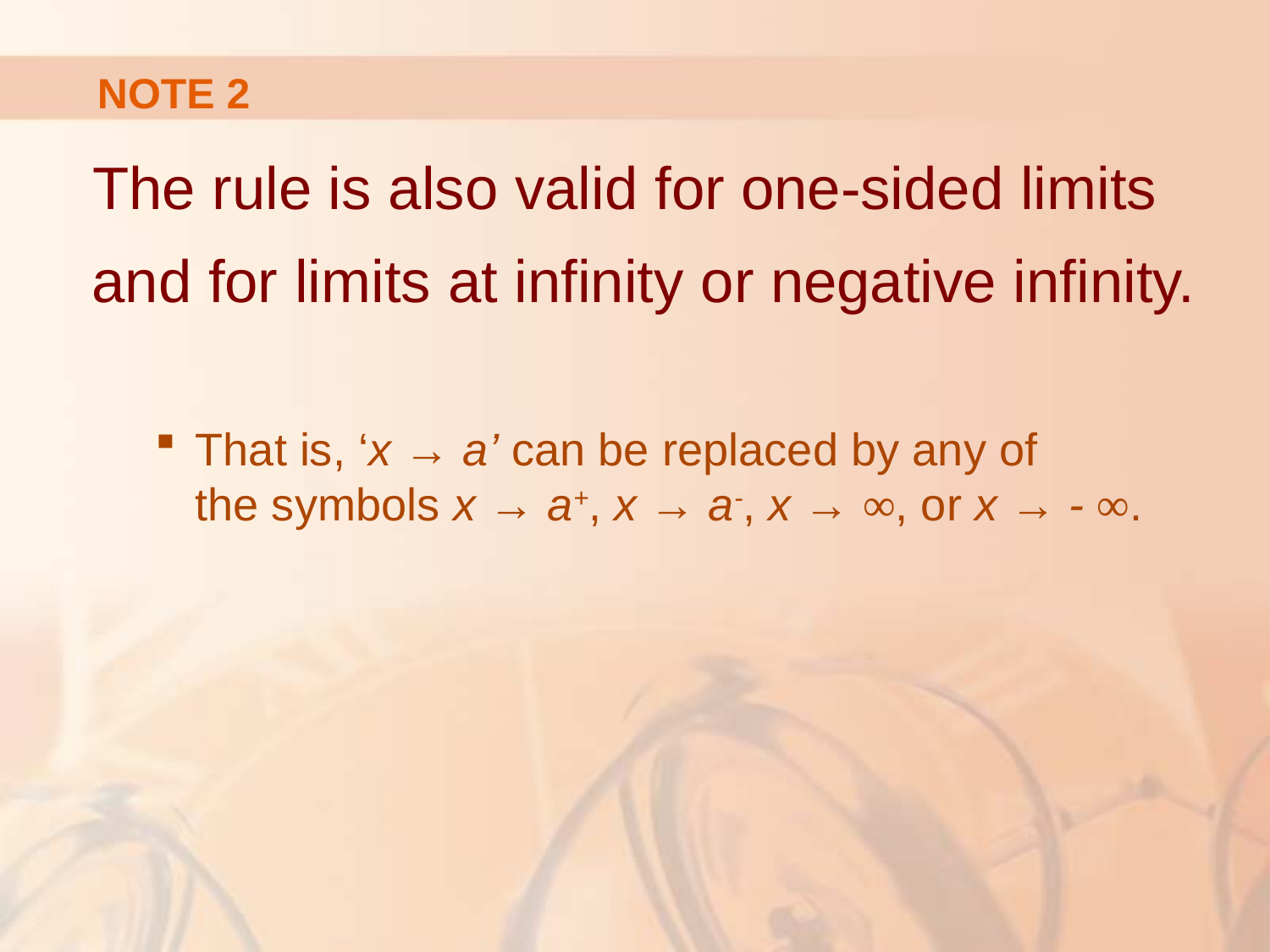

# NOTE 2
The rule is also valid for one-sided limits and for limits at infinity or negative infinity.

That is, ‘x → a’ can be replaced by any of
the symbols x → a+, x → a-, x → ∞, or x → - ∞.